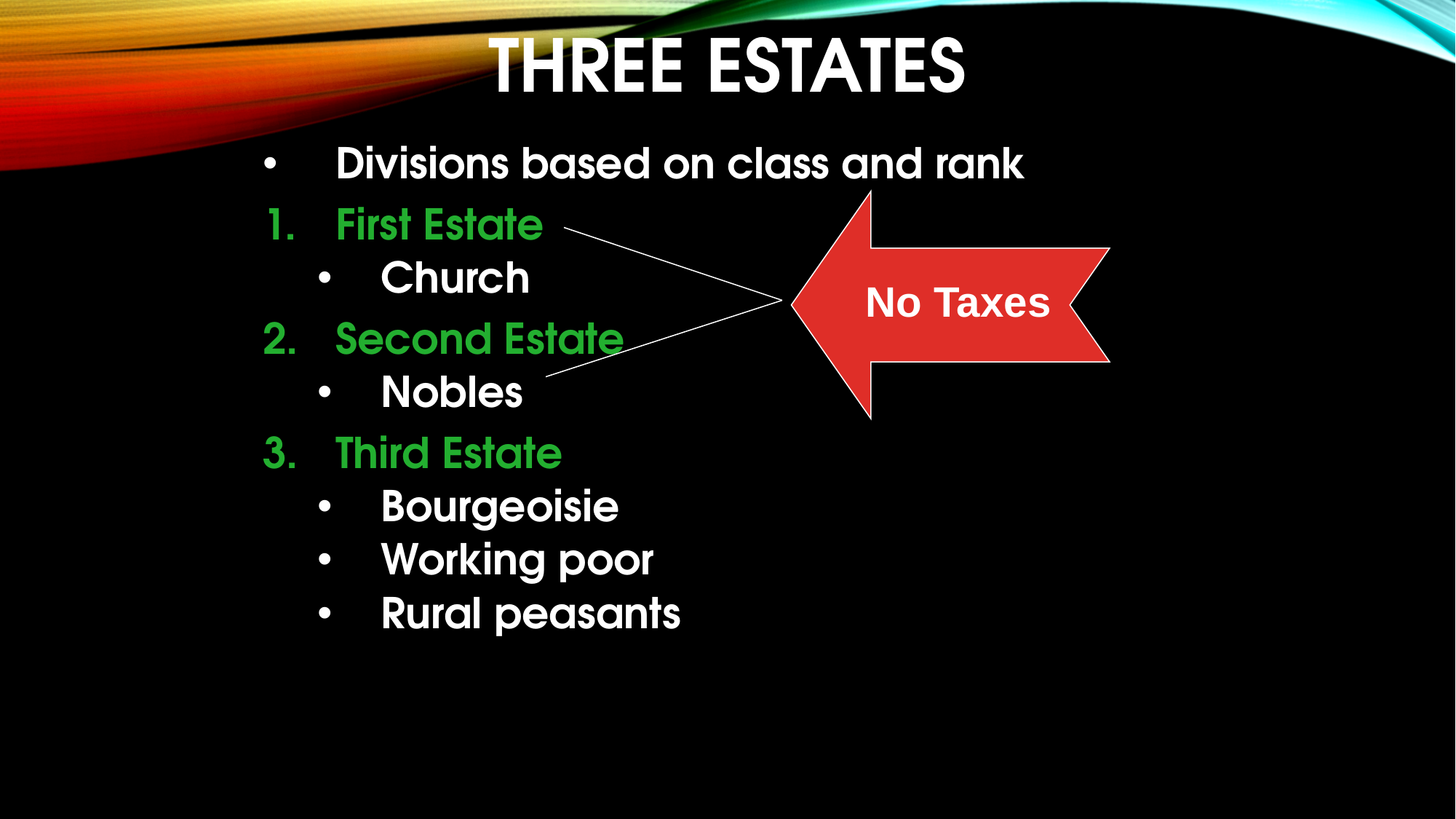

# Three Estates
Divisions based on class and rank
First Estate
Church
Second Estate
Nobles
Third Estate
Bourgeoisie
Working poor
Rural peasants

No Taxes